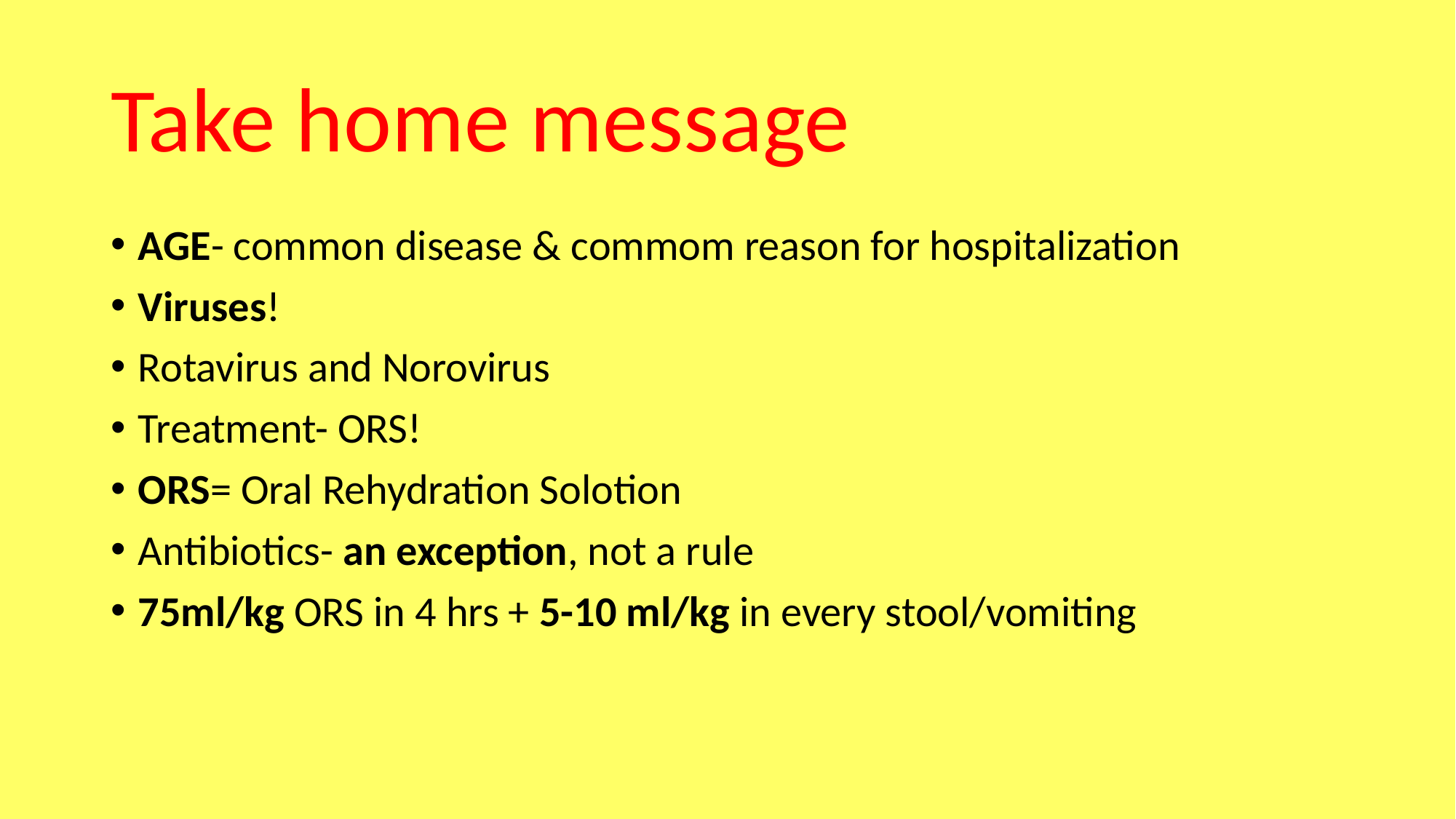

# Take home message
AGE- common disease & commom reason for hospitalization
Viruses!
Rotavirus and Norovirus
Treatment- ORS!
ORS= Oral Rehydration Solotion
Antibiotics- an exception, not a rule
75ml/kg ORS in 4 hrs + 5-10 ml/kg in every stool/vomiting